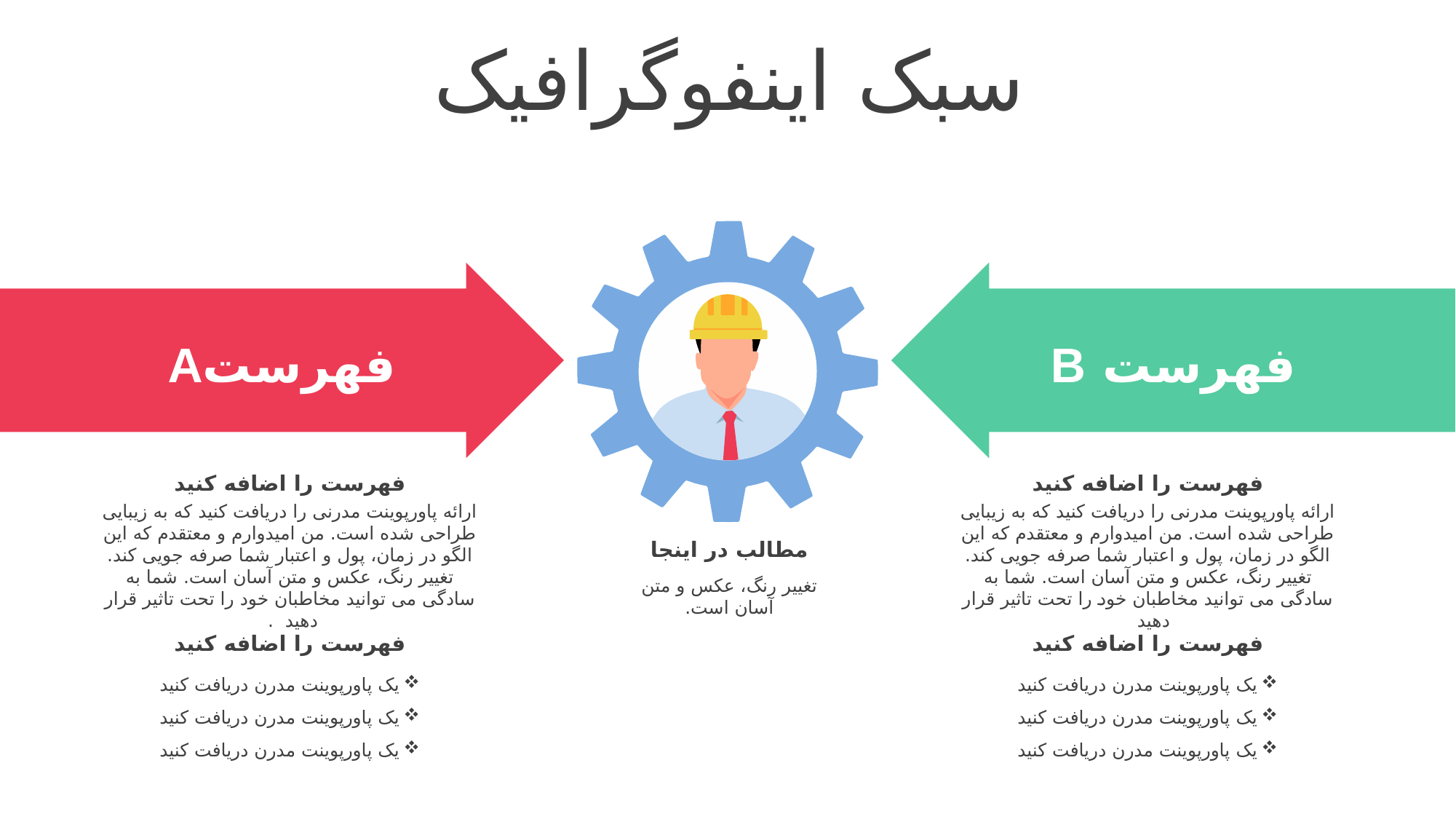

سبک اینفوگرافیک

فهرستA
فهرست B
فهرست را اضافه کنید
ارائه پاورپوینت مدرنی را دریافت کنید که به زیبایی طراحی شده است. من امیدوارم و معتقدم که این الگو در زمان، پول و اعتبار شما صرفه جویی کند. تغییر رنگ، عکس و متن آسان است. شما به سادگی می توانید مخاطبان خود را تحت تاثیر قرار دهید  .
فهرست را اضافه کنید
ارائه پاورپوینت مدرنی را دریافت کنید که به زیبایی طراحی شده است. من امیدوارم و معتقدم که این الگو در زمان، پول و اعتبار شما صرفه جویی کند. تغییر رنگ، عکس و متن آسان است. شما به سادگی می توانید مخاطبان خود را تحت تاثیر قرار دهید
مطالب در اینجا
تغییر رنگ، عکس و متن آسان است.
فهرست را اضافه کنید
یک پاورپوینت مدرن دریافت کنید
یک پاورپوینت مدرن دریافت کنید
یک پاورپوینت مدرن دریافت کنید
فهرست را اضافه کنید
یک پاورپوینت مدرن دریافت کنید
یک پاورپوینت مدرن دریافت کنید
یک پاورپوینت مدرن دریافت کنید